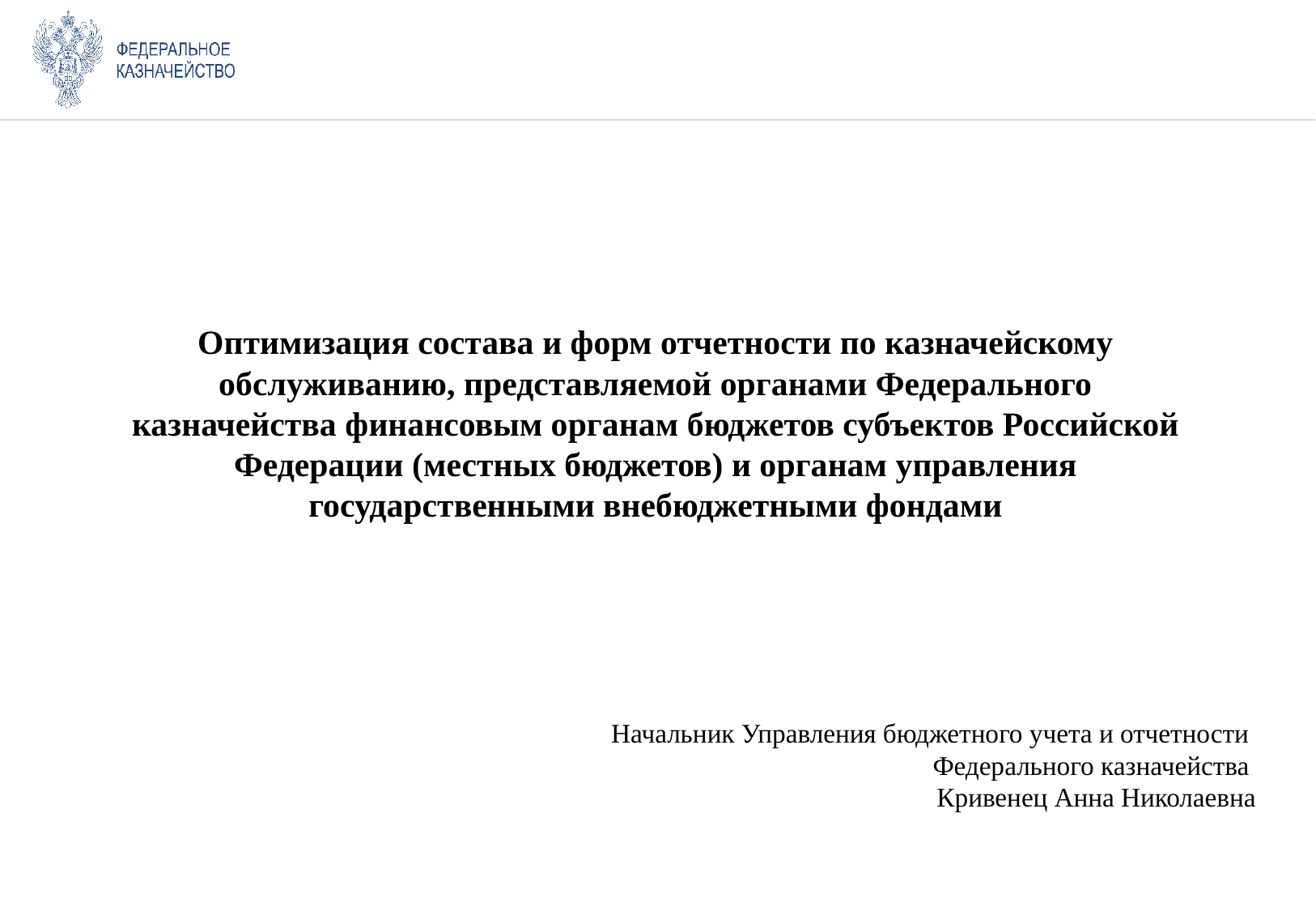

Оптимизация состава и форм отчетности по казначейскому обслуживанию, представляемой органами Федерального казначейства финансовым органам бюджетов субъектов Российской Федерации (местных бюджетов) и органам управления государственными внебюджетными фондами
Начальник Управления бюджетного учета и отчетности
Федерального казначейства
Кривенец Анна Николаевна